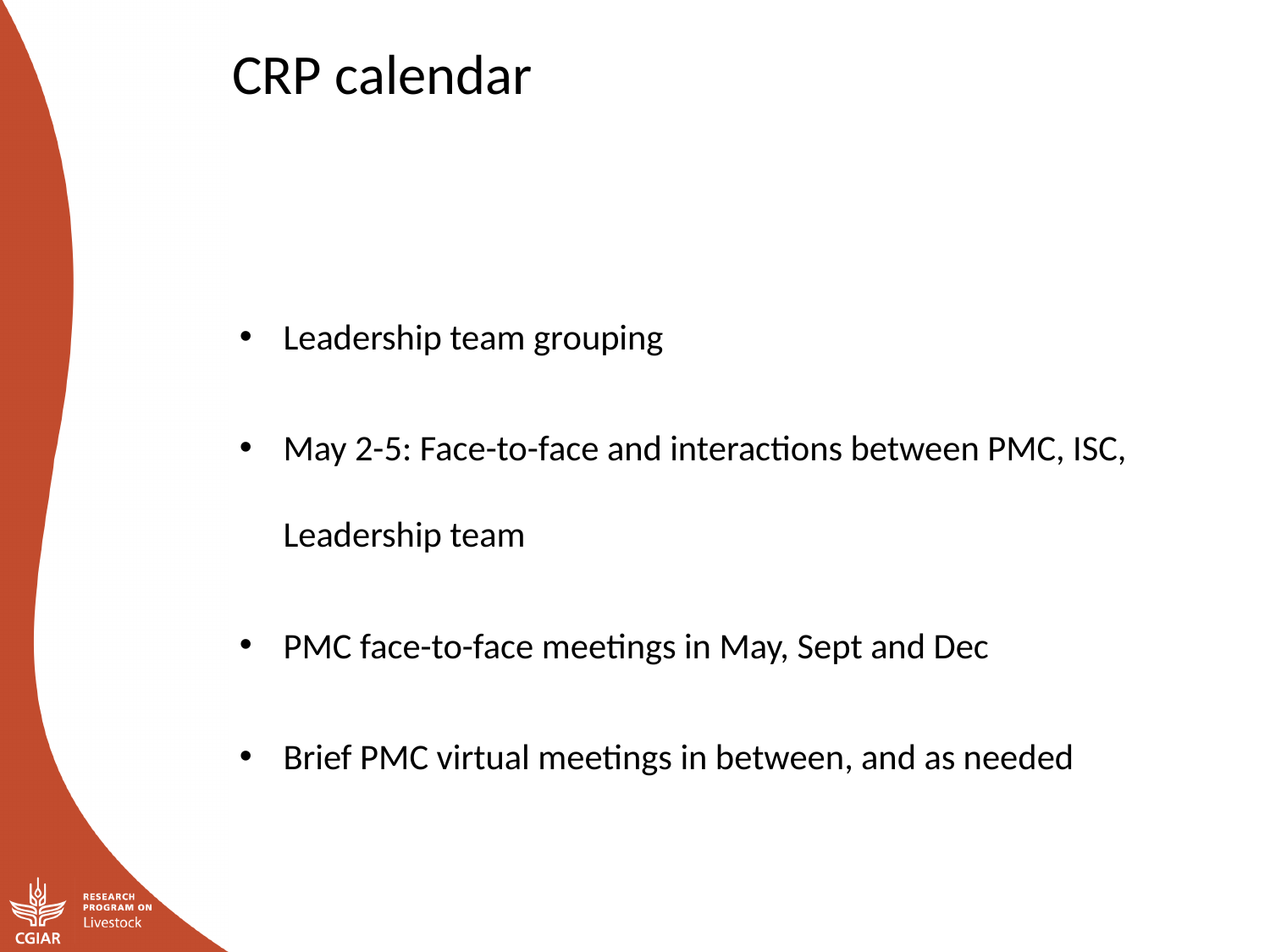

CRP calendar

Leadership team grouping
May 2-5: Face-to-face and interactions between PMC, ISC, Leadership team
PMC face-to-face meetings in May, Sept and Dec
Brief PMC virtual meetings in between, and as needed